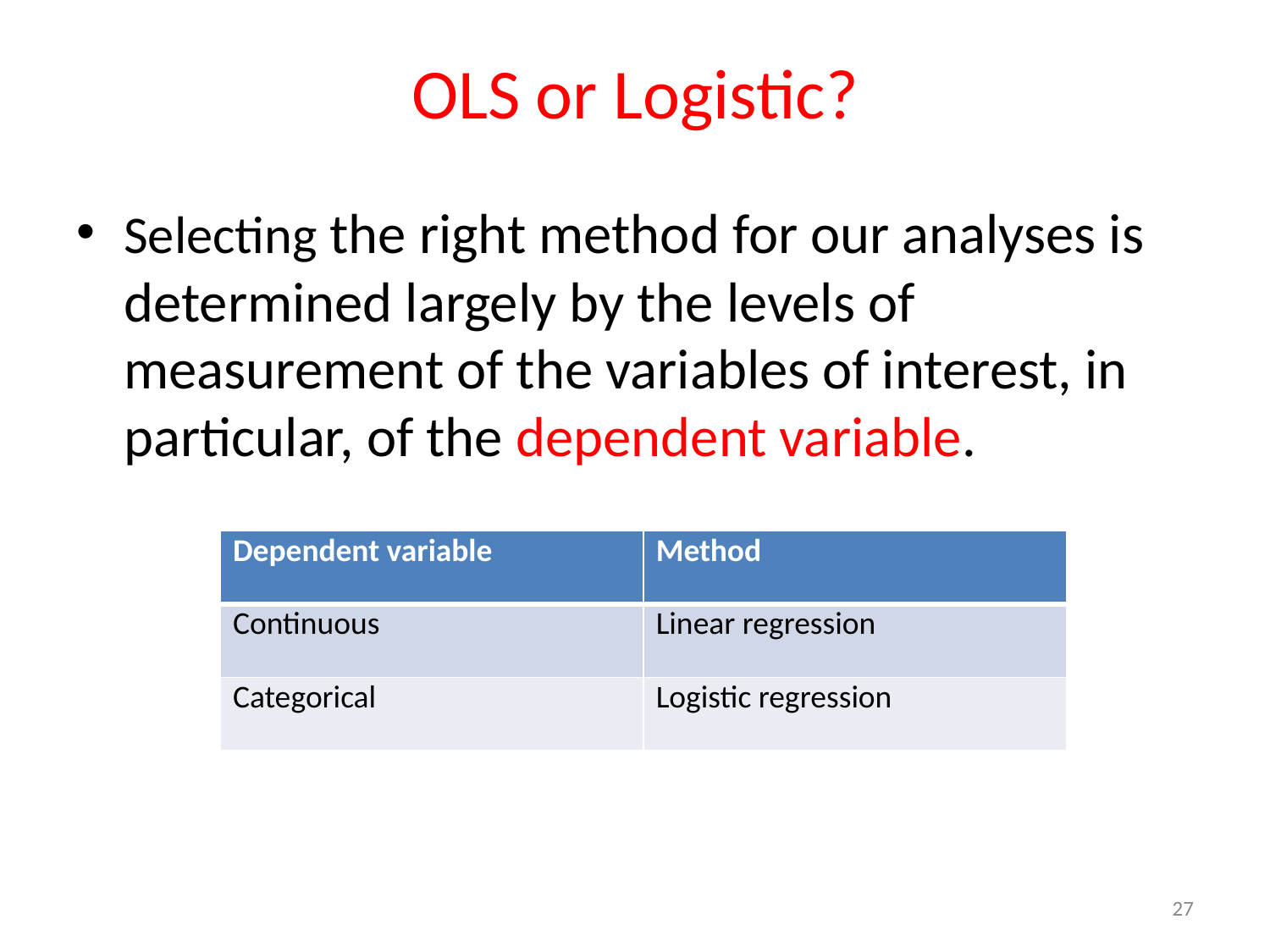

# OLS or Logistic?
Selecting the right method for our analyses is determined largely by the levels of measurement of the variables of interest, in particular, of the dependent variable.

| Dependent variable | Method |
| --- | --- |
| Continuous | Linear regression |
| Categorical | Logistic regression |
27